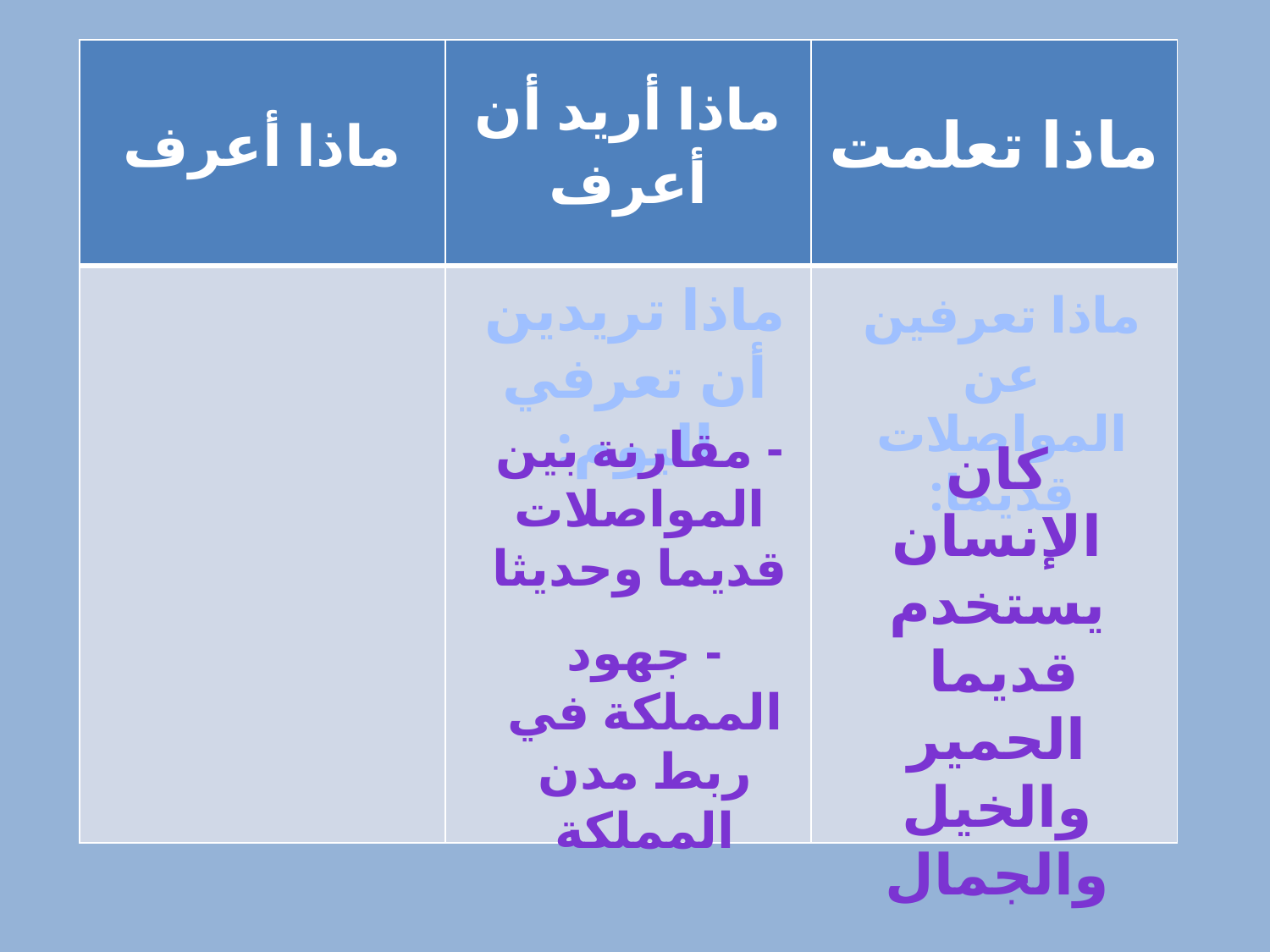

| ماذا أعرف | ماذا أريد أن أعرف | ماذا تعلمت |
| --- | --- | --- |
|  |  |  |
ماذا تريدين أن تعرفي اليوم:

ماذا تعرفين عن المواصلات قديما:
- مقارنة بين المواصلات قديما وحديثا
كان الإنسان يستخدم قديما
الحمير والخيل والجمال
- جهود المملكة في ربط مدن المملكة